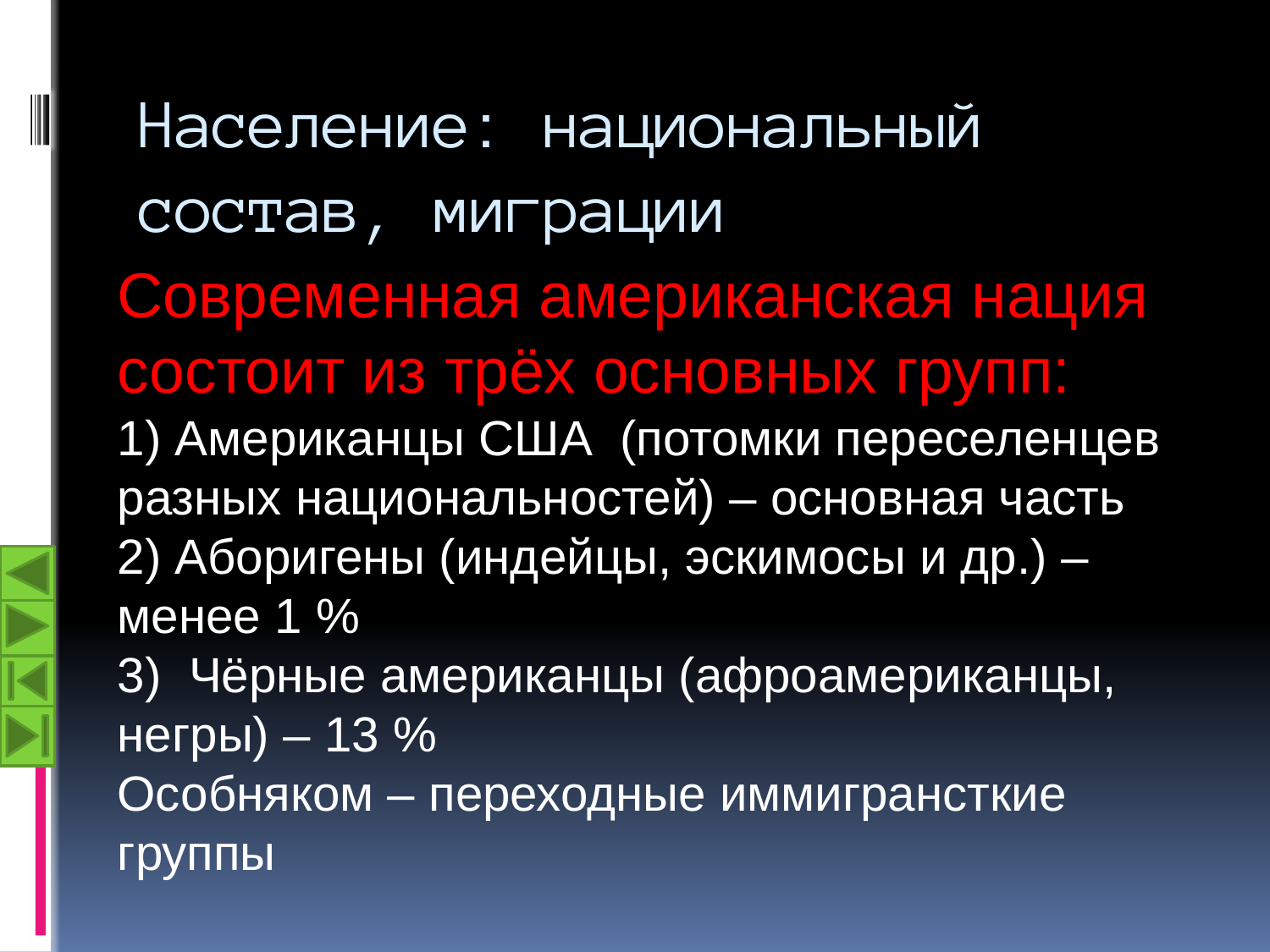

# Население: национальный состав, миграции
Современная американская нация состоит из трёх основных групп:
1) Американцы США  (потомки переселенцев разных национальностей) – основная часть
2) Аборигены (индейцы, эскимосы и др.) – менее 1 %
3)  Чёрные американцы (афроамериканцы, негры) – 13 %
Особняком – переходные иммигрансткие группы